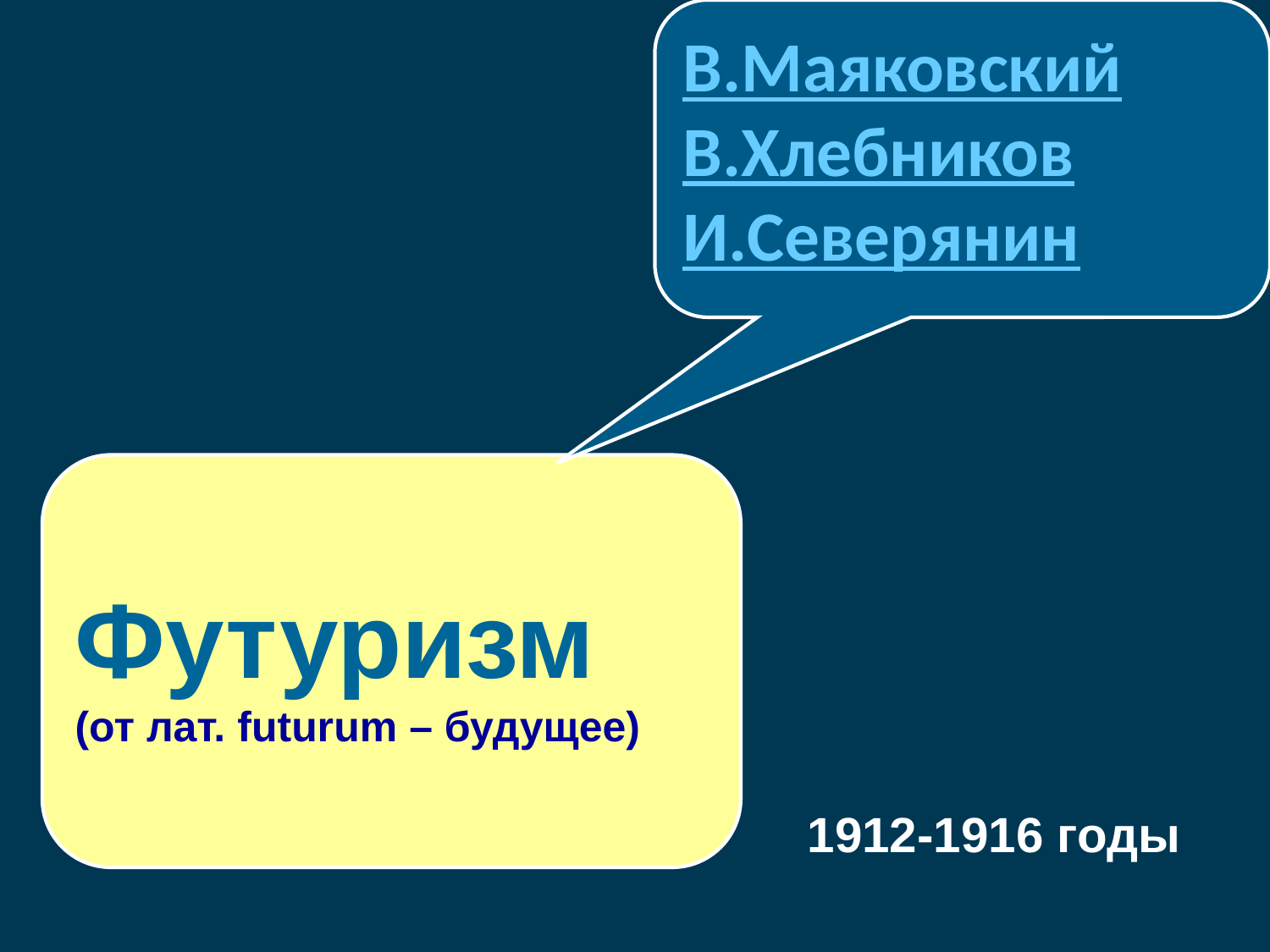

В.Маяковский
В.Хлебников
И.Северянин
Футуризм
(от лат. futurum – будущее)
1912-1916 годы